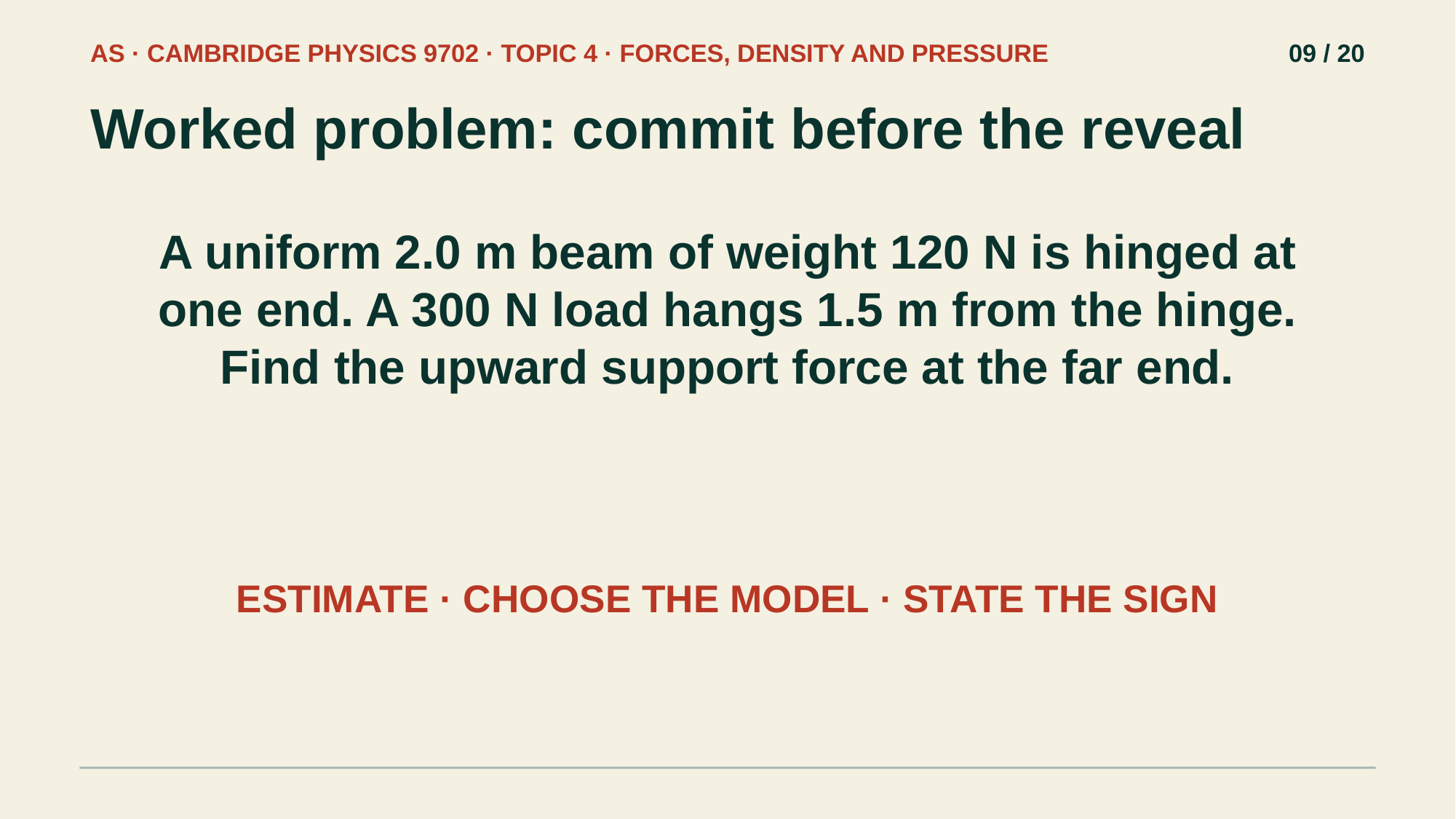

AS · CAMBRIDGE PHYSICS 9702 · TOPIC 4 · FORCES, DENSITY AND PRESSURE
09 / 20
Worked problem: commit before the reveal
A uniform 2.0 m beam of weight 120 N is hinged at one end. A 300 N load hangs 1.5 m from the hinge. Find the upward support force at the far end.
ESTIMATE · CHOOSE THE MODEL · STATE THE SIGN